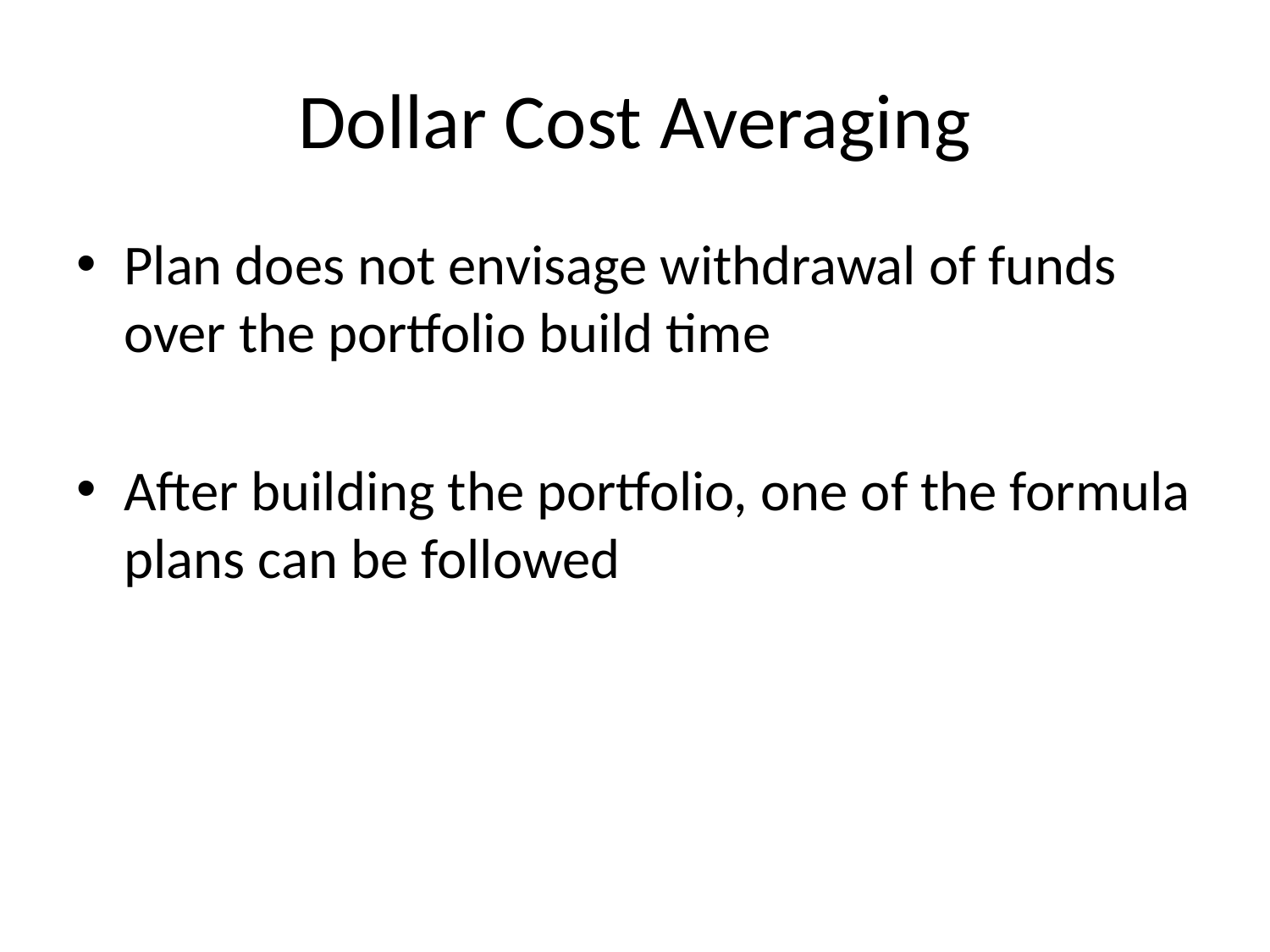

# Dollar Cost Averaging
Plan does not envisage withdrawal of funds over the portfolio build time

After building the portfolio, one of the formula plans can be followed